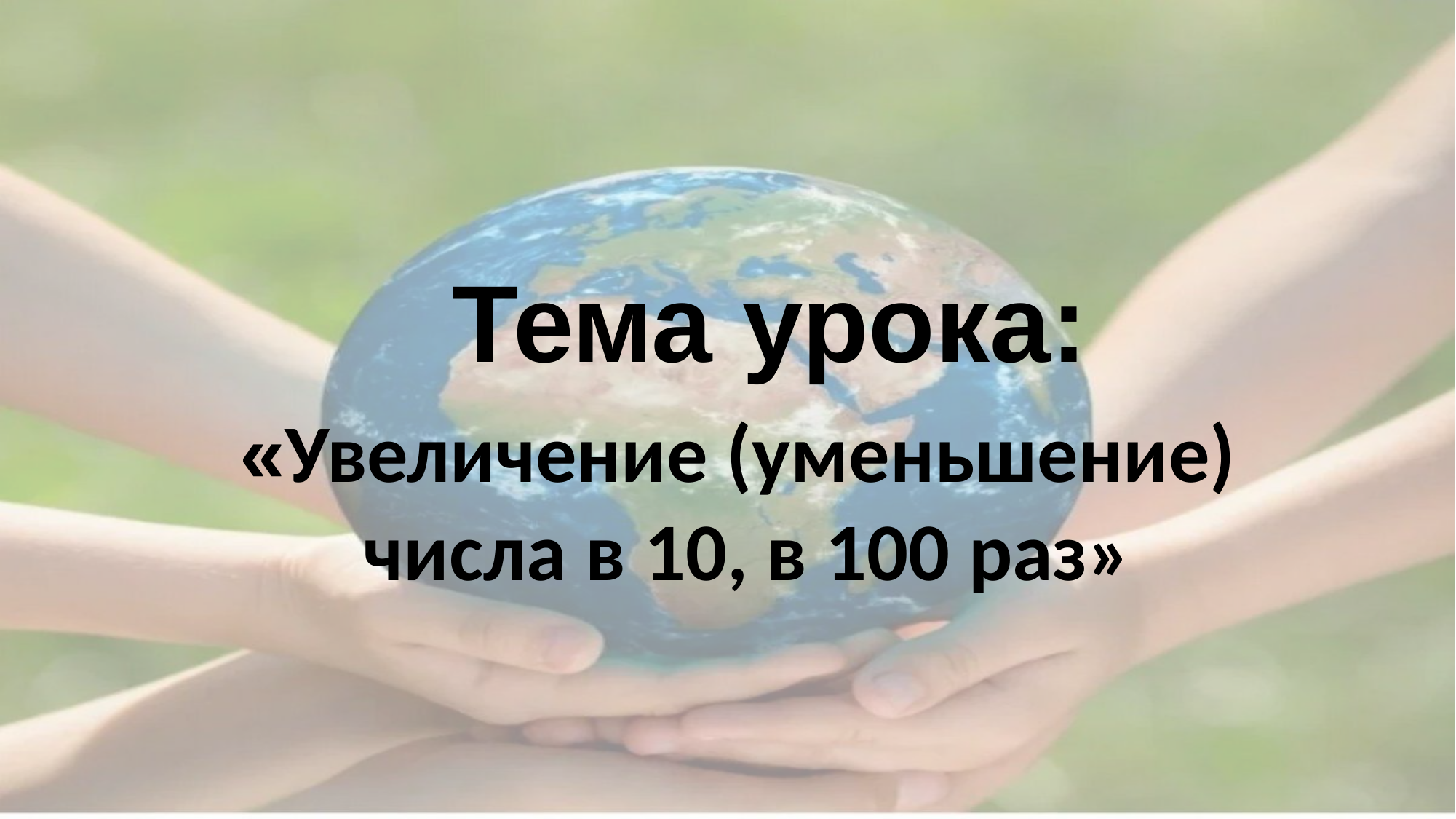

Тема урока:
 «Увеличение (уменьшение) числа в 10, в 100 раз»